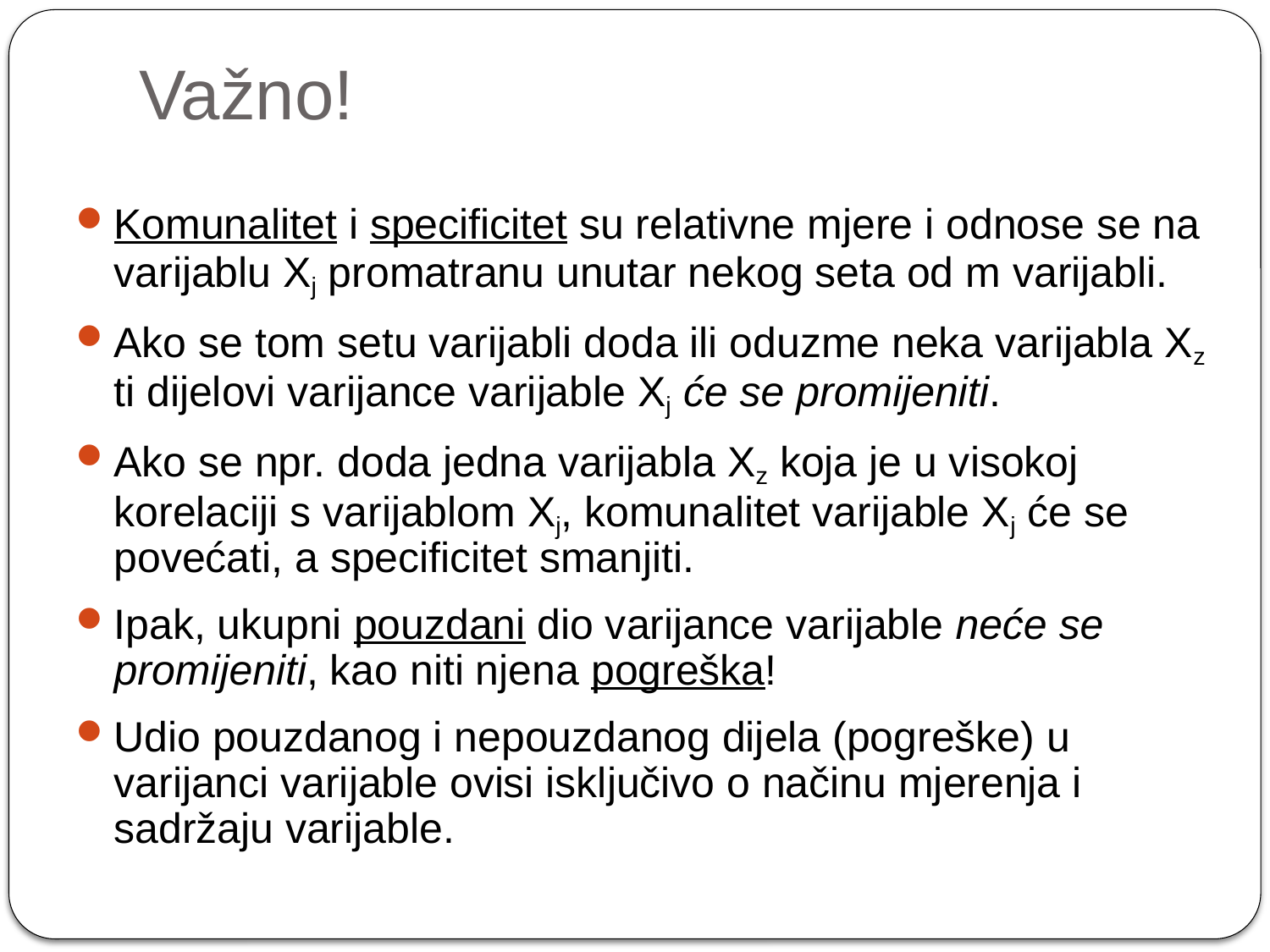

# Važno!
Komunalitet i specificitet su relativne mjere i odnose se na varijablu Xj promatranu unutar nekog seta od m varijabli.
Ako se tom setu varijabli doda ili oduzme neka varijabla Xz ti dijelovi varijance varijable Xj će se promijeniti.
Ako se npr. doda jedna varijabla Xz koja je u visokoj korelaciji s varijablom Xj, komunalitet varijable Xj će se povećati, a specificitet smanjiti.
Ipak, ukupni pouzdani dio varijance varijable neće se promijeniti, kao niti njena pogreška!
Udio pouzdanog i nepouzdanog dijela (pogreške) u varijanci varijable ovisi isključivo o načinu mjerenja i sadržaju varijable.